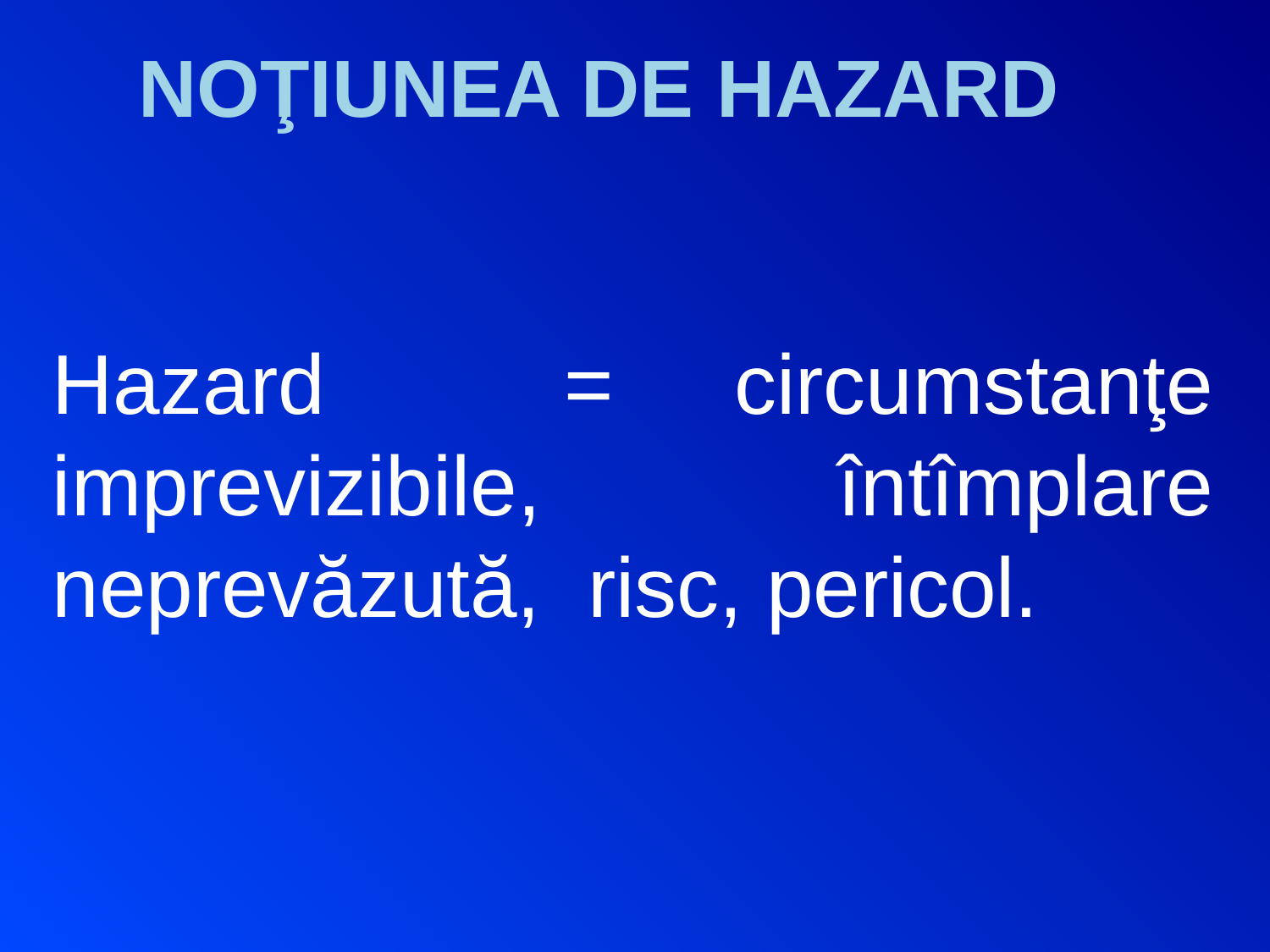

# Noţiunea de hazard
Hazard  = circumstanţe imprevizibile, întîmplare neprevăzută,  risc, pericol.